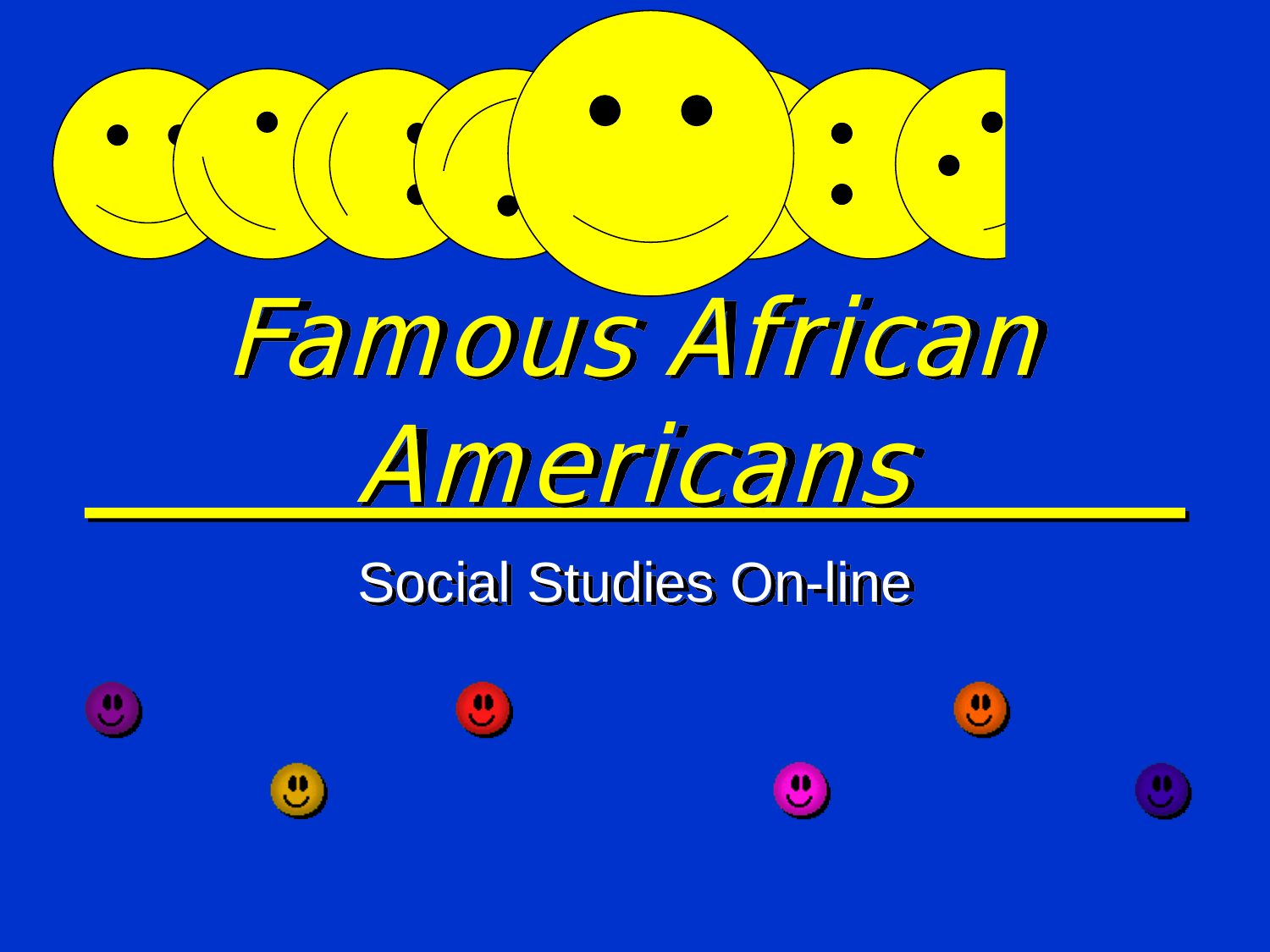

# Famous African Americans
Social Studies On-line